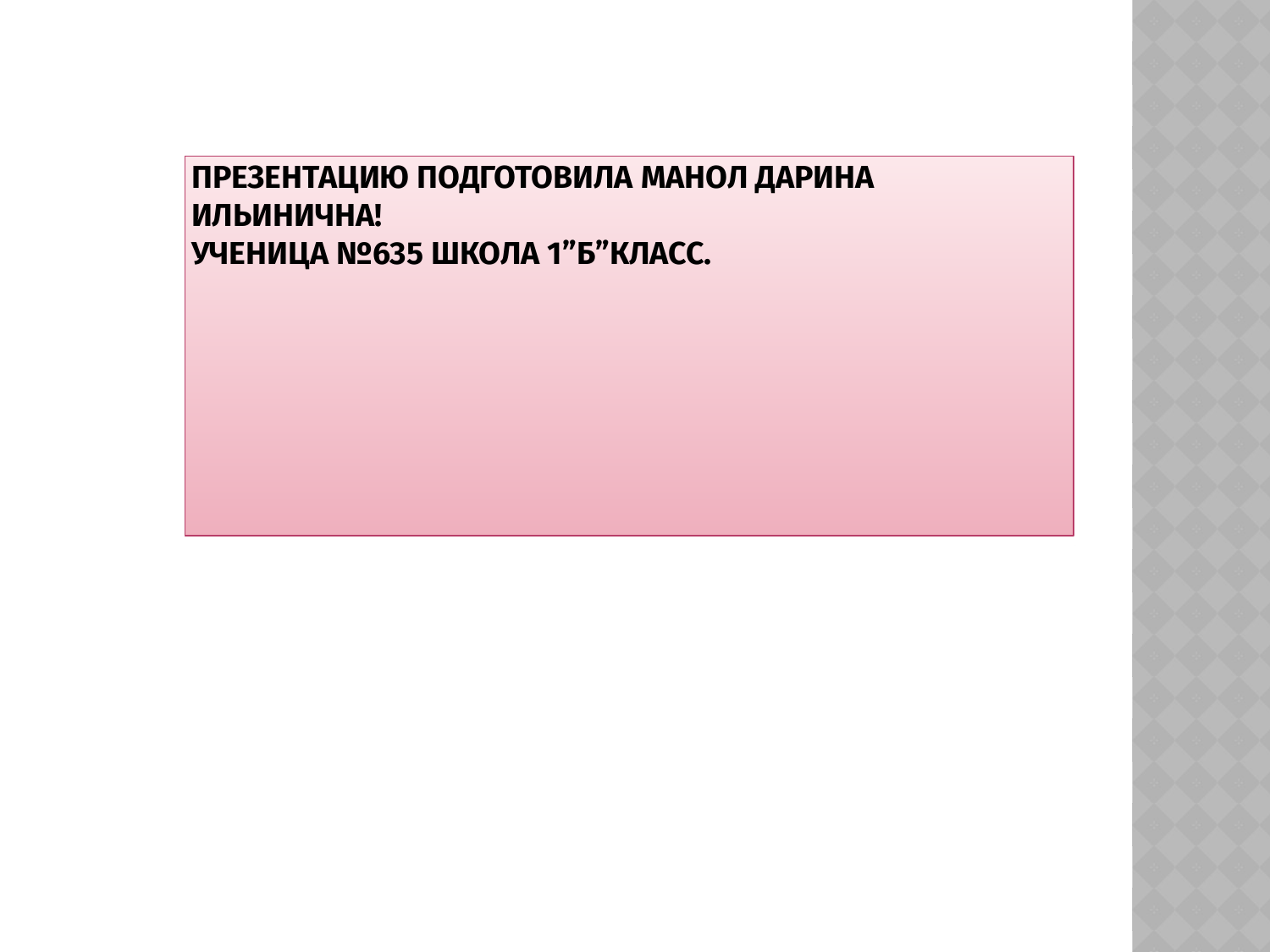

# Презентацию подготовила манол дарина ильинична! Ученица №635 ШКОЛА 1”Б”КЛАСС.